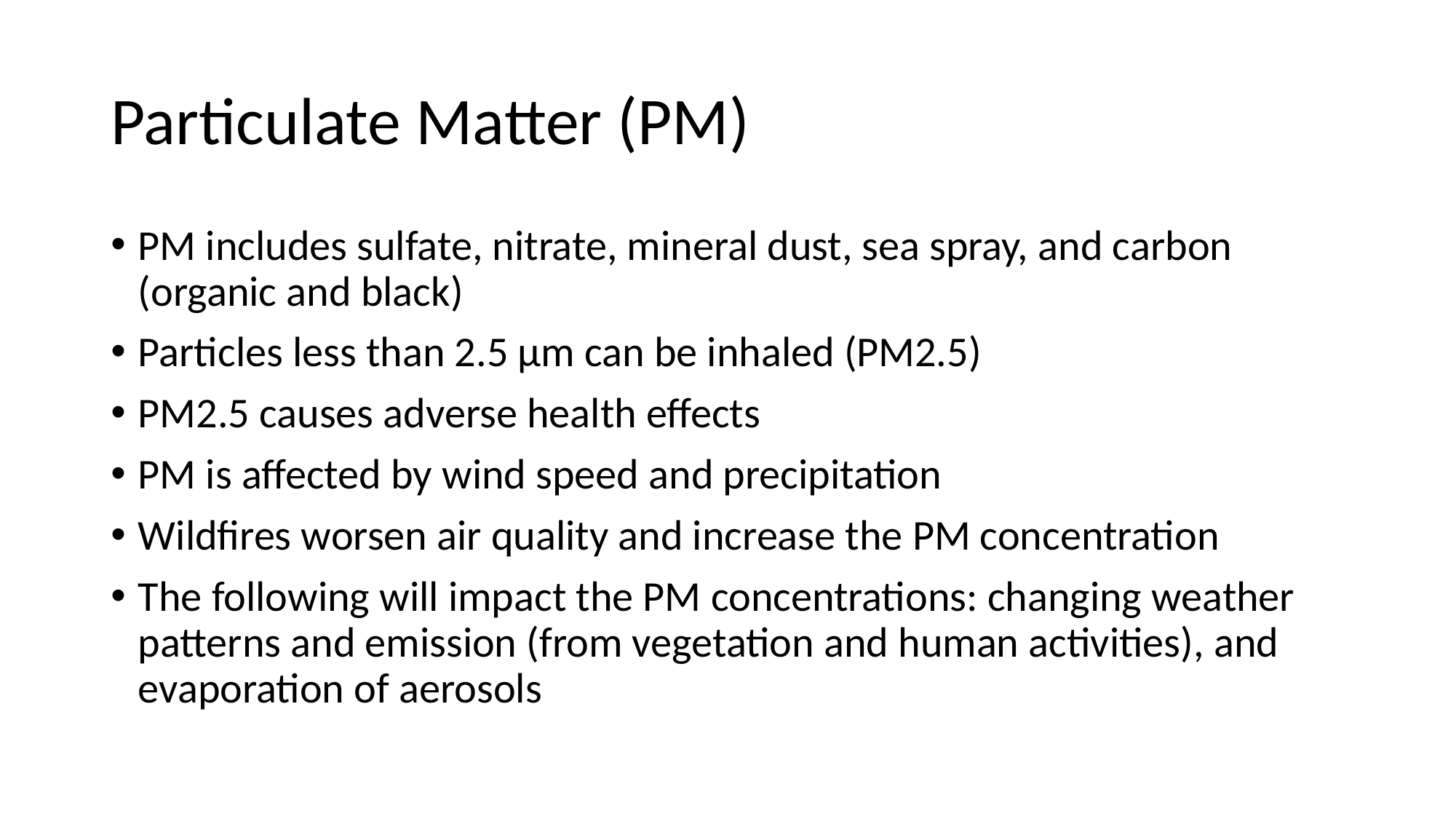

# Particulate Matter (PM)
PM includes sulfate, nitrate, mineral dust, sea spray, and carbon (organic and black)
Particles less than 2.5 µm can be inhaled (PM2.5)
PM2.5 causes adverse health effects
PM is affected by wind speed and precipitation
Wildfires worsen air quality and increase the PM concentration
The following will impact the PM concentrations: changing weather patterns and emission (from vegetation and human activities), and evaporation of aerosols